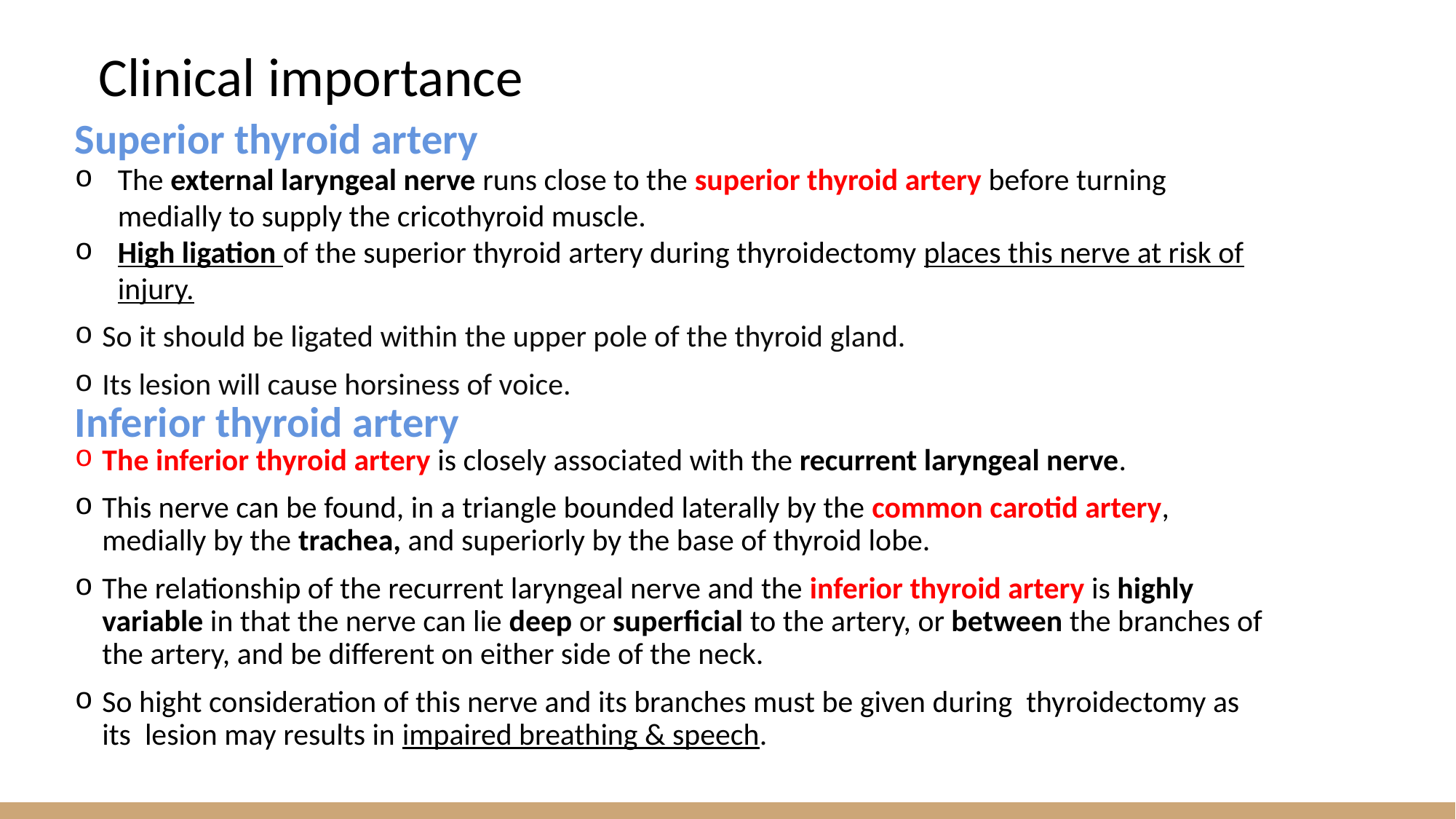

Clinical importance
Superior thyroid artery
The external laryngeal nerve runs close to the superior thyroid artery before turning medially to supply the cricothyroid muscle.
High ligation of the superior thyroid artery during thyroidectomy places this nerve at risk of injury.
So it should be ligated within the upper pole of the thyroid gland.
Its lesion will cause horsiness of voice.

Inferior thyroid artery
The inferior thyroid artery is closely associated with the recurrent laryngeal nerve.
This nerve can be found, in a triangle bounded laterally by the common carotid artery, medially by the trachea, and superiorly by the base of thyroid lobe.
The relationship of the recurrent laryngeal nerve and the inferior thyroid artery is highly variable in that the nerve can lie deep or superficial to the artery, or between the branches of the artery, and be different on either side of the neck.
So hight consideration of this nerve and its branches must be given during  thyroidectomy as its  lesion may results in impaired breathing & speech.